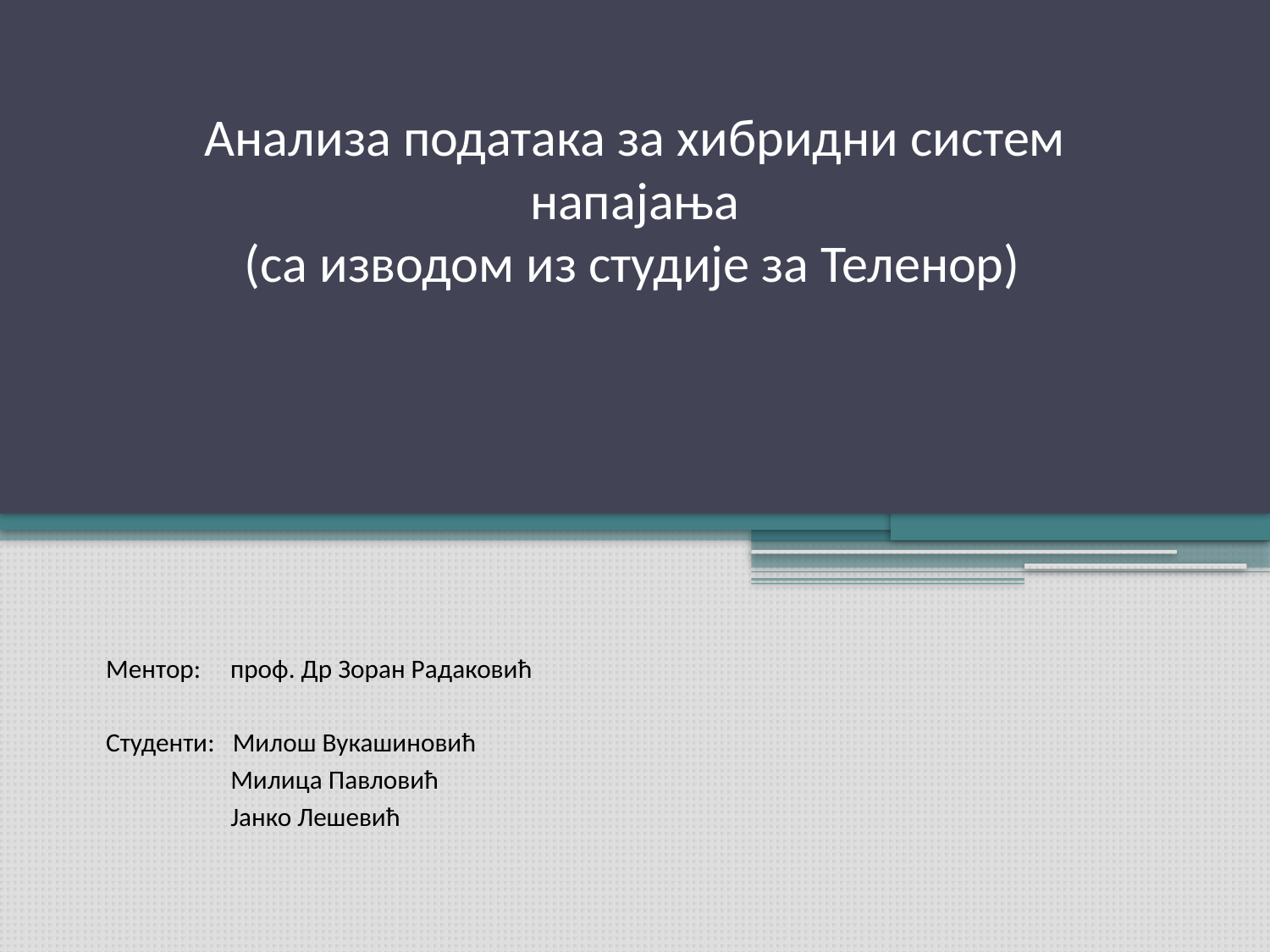

# Анализа података за хибридни систем напајања (са изводом из студије за Теленор)
Meнтор:     проф. Др Зоран Радаковић

Студенти:   Милош Вукашиновић
                     Милица Павловић
                     Јанко Лешевић